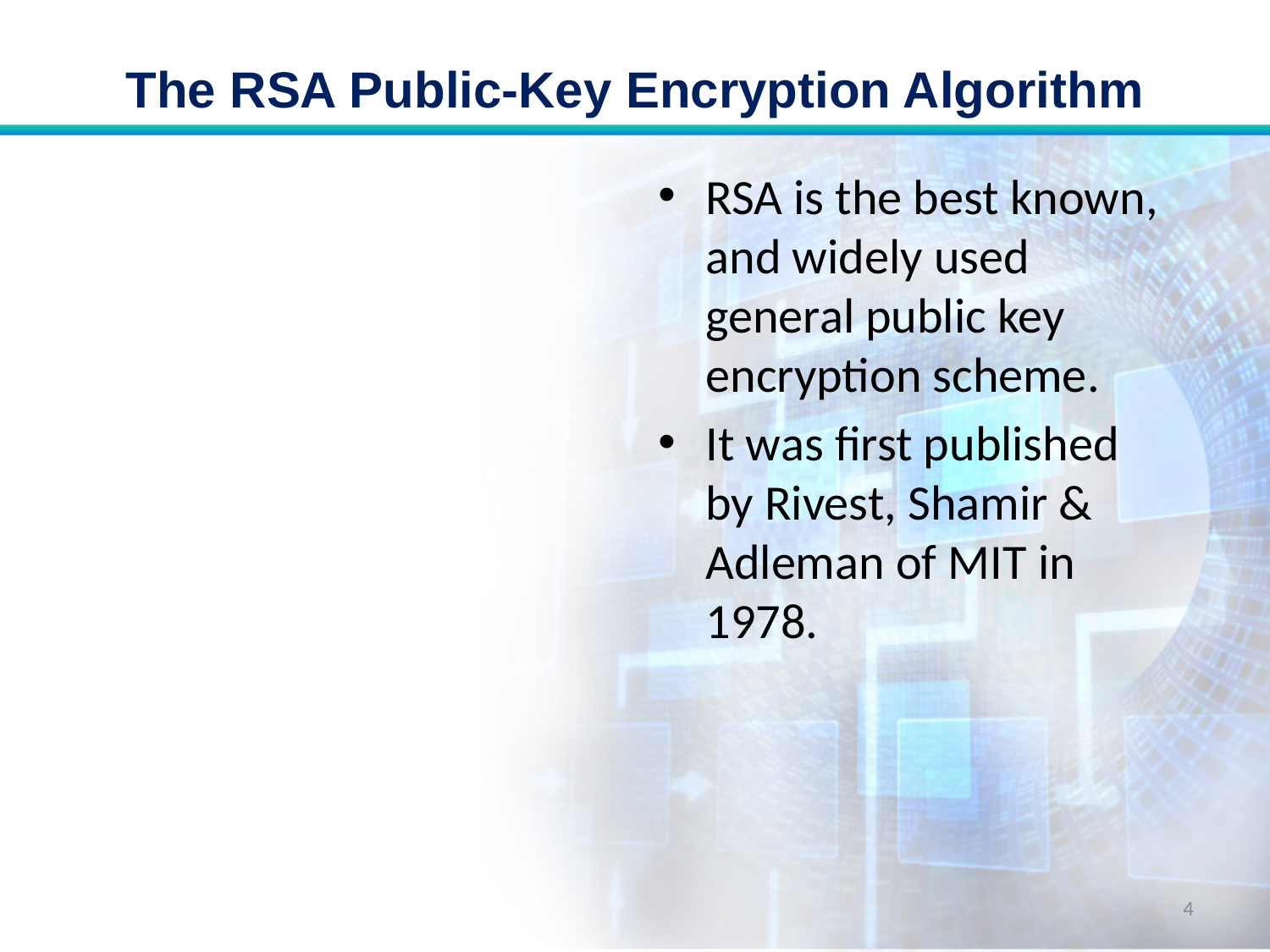

# The RSA Public-Key Encryption Algorithm
RSA is the best known, and widely used general public key encryption scheme.
It was first published by Rivest, Shamir & Adleman of MIT in 1978.
4